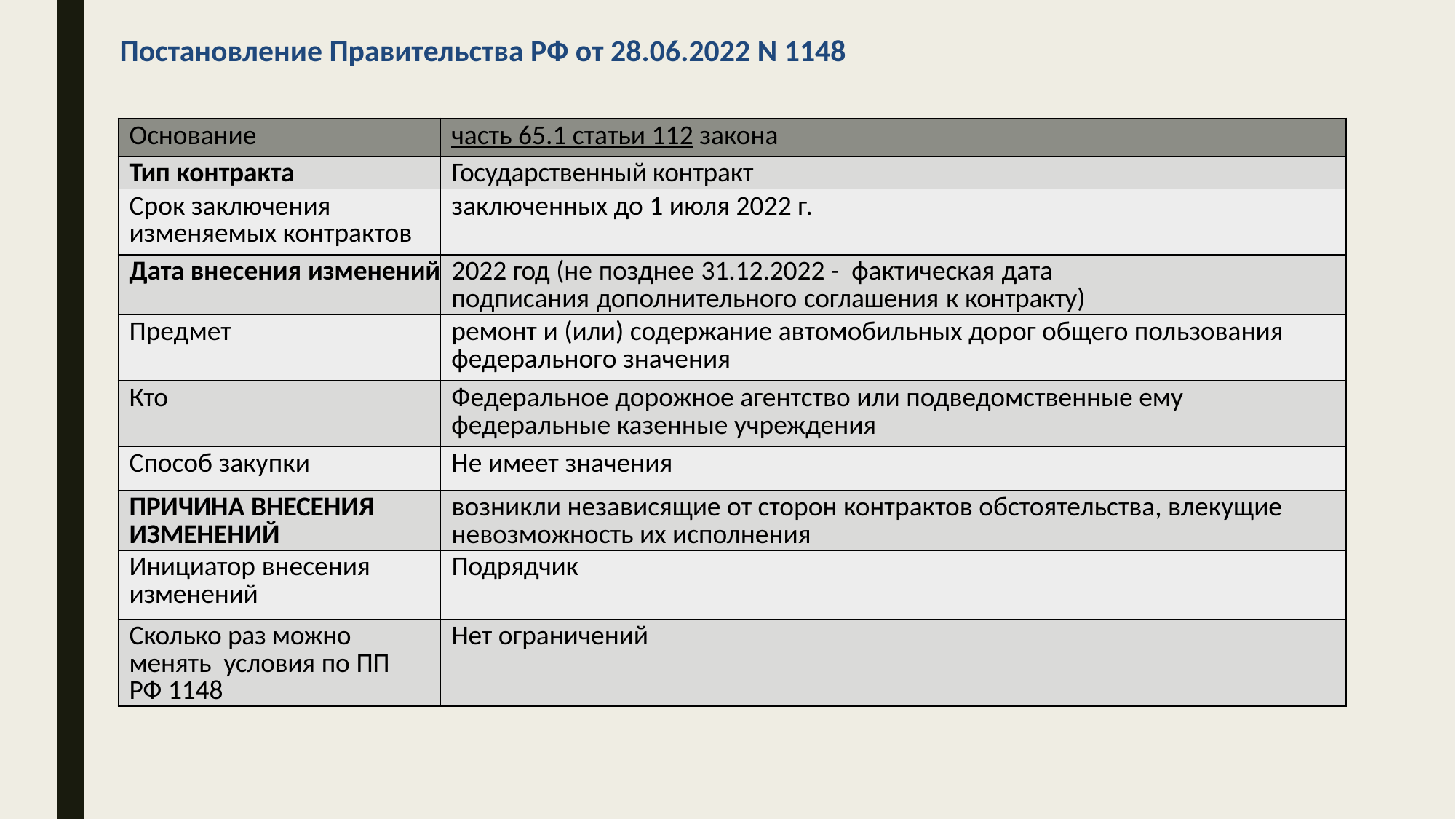

Постановление Правительства РФ от 28.06.2022 N 1148
| Основание | часть 65.1 статьи 112 закона |
| --- | --- |
| Тип контракта | Государственный контракт |
| Срок заключения изменяемых контрактов | заключенных до 1 июля 2022 г. |
| Дата внесения изменений | 2022 год (не позднее 31.12.2022 - фактическая дата подписания дополнительного соглашения к контракту) |
| Предмет | ремонт и (или) содержание автомобильных дорог общего пользования федерального значения |
| Кто | Федеральное дорожное агентство или подведомственные ему федеральные казенные учреждения |
| Способ закупки | Не имеет значения |
| ПРИЧИНА ВНЕСЕНИЯ ИЗМЕНЕНИЙ | возникли независящие от сторон контрактов обстоятельства, влекущие невозможность их исполнения |
| Инициатор внесения изменений | Подрядчик |
| Сколько раз можно менять условия по ПП РФ 1148 | Нет ограничений |